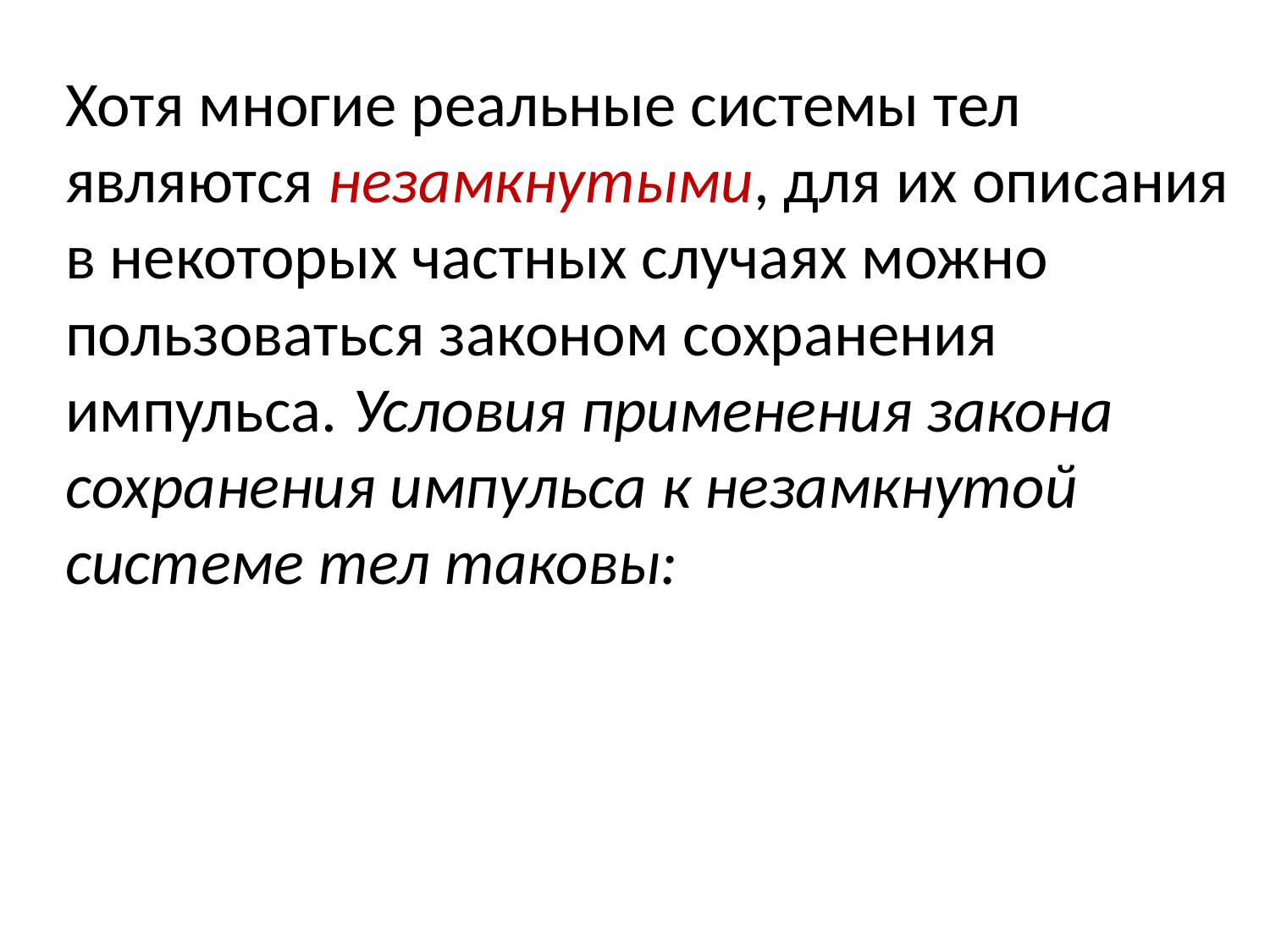

Хотя многие реальные системы тел являются незамкнутыми, для их опи­сания в некоторых частных случаях можно пользоваться законом сохранения импульса. Условия применения закона сохранения импульса к незамкнутой системе тел таковы: